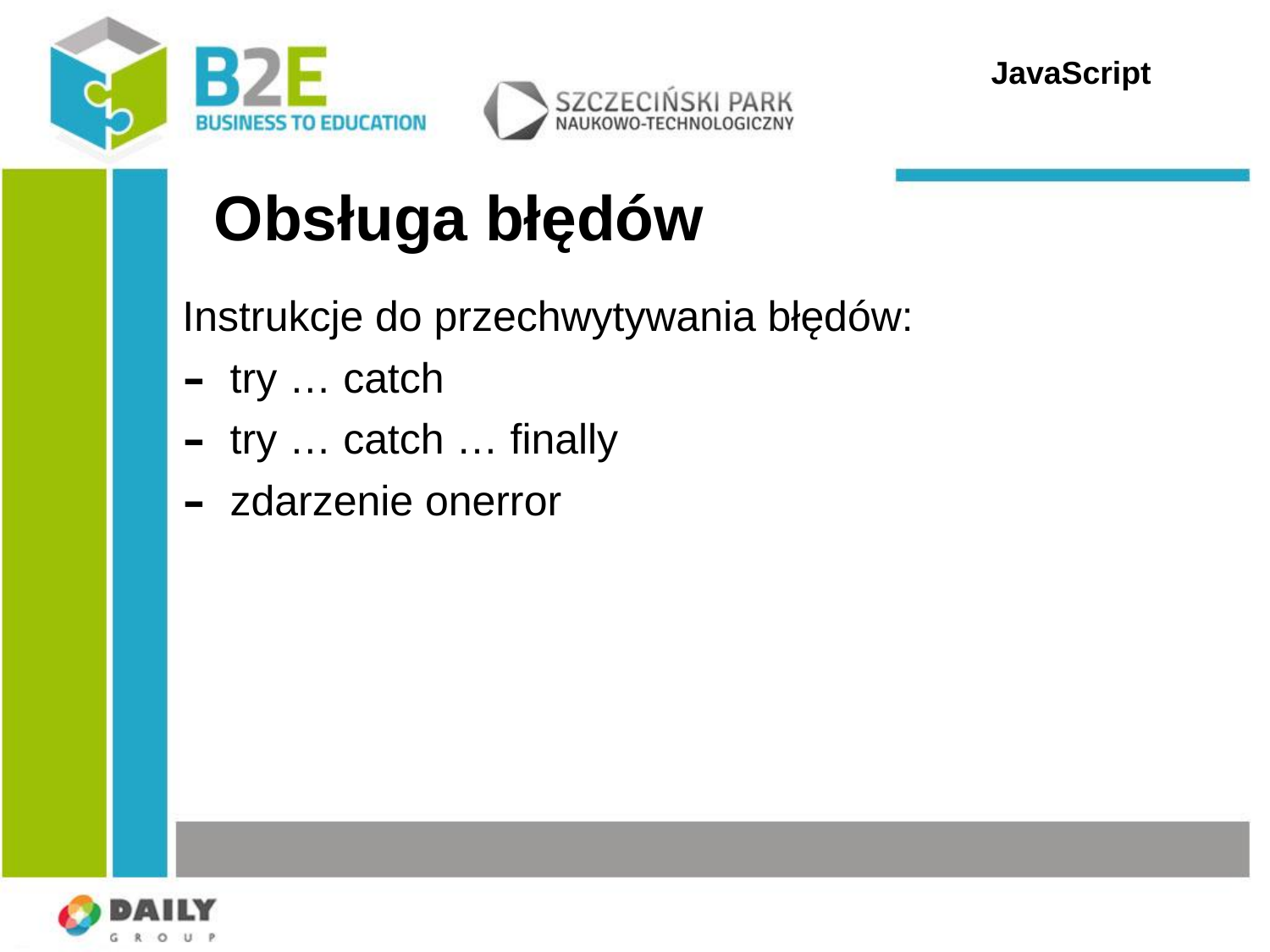

JavaScript
Obsługa błędów
Instrukcje do przechwytywania błędów:
try … catch
try … catch … finally
zdarzenie onerror